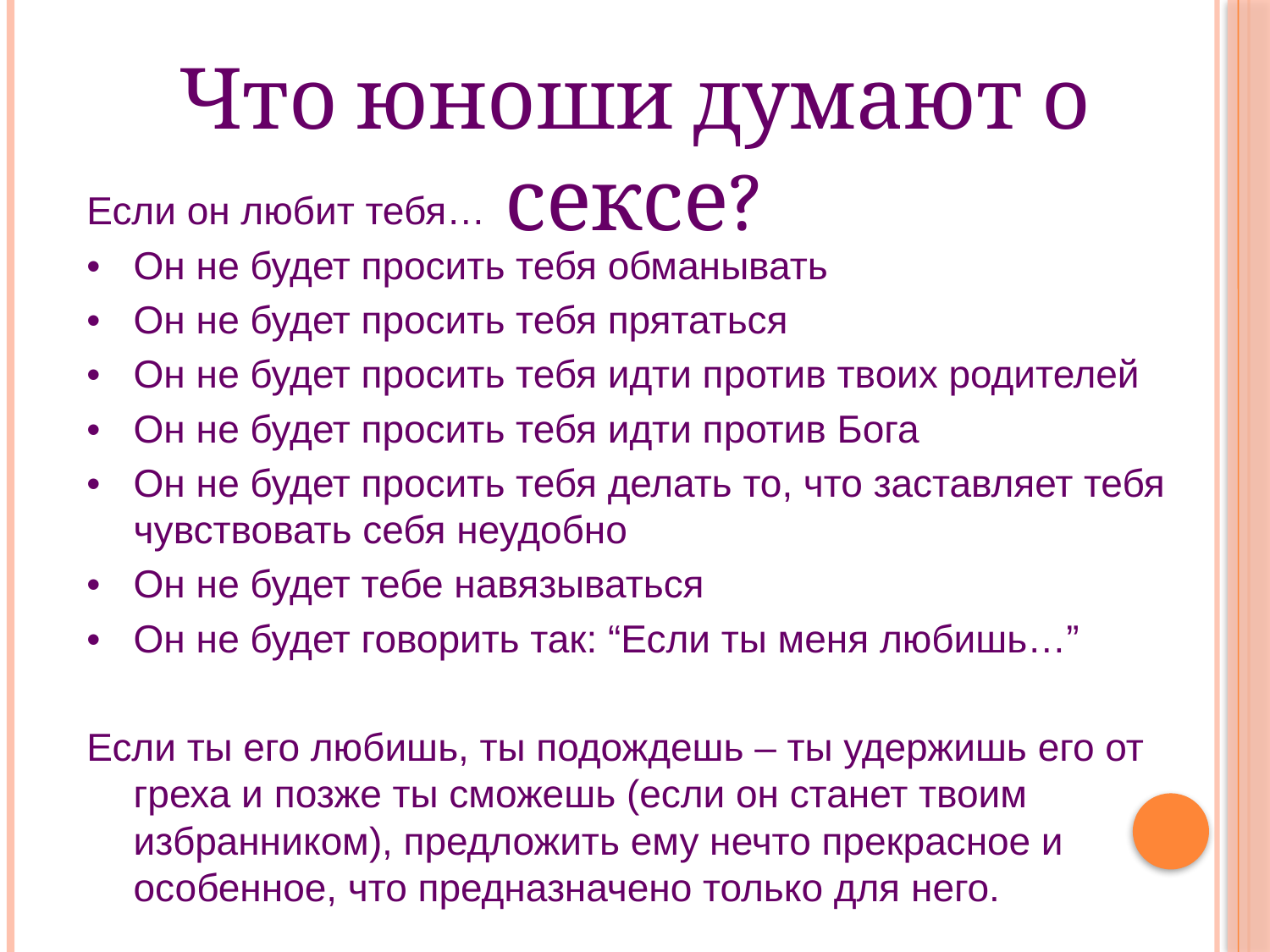

Что юноши думают о сексе?
Если он любит тебя…
•	Он не будет просить тебя обманывать
•	Он не будет просить тебя прятаться
•	Он не будет просить тебя идти против твоих родителей
•	Он не будет просить тебя идти против Бога
•	Он не будет просить тебя делать то, что заставляет тебя чувствовать себя неудобно
•	Он не будет тебе навязываться
•	Он не будет говорить так: “Если ты меня любишь…”

Если ты его любишь, ты подождешь – ты удержишь его от греха и позже ты сможешь (если он станет твоим избранником), предложить ему нечто прекрасное и особенное, что предназначено только для него.